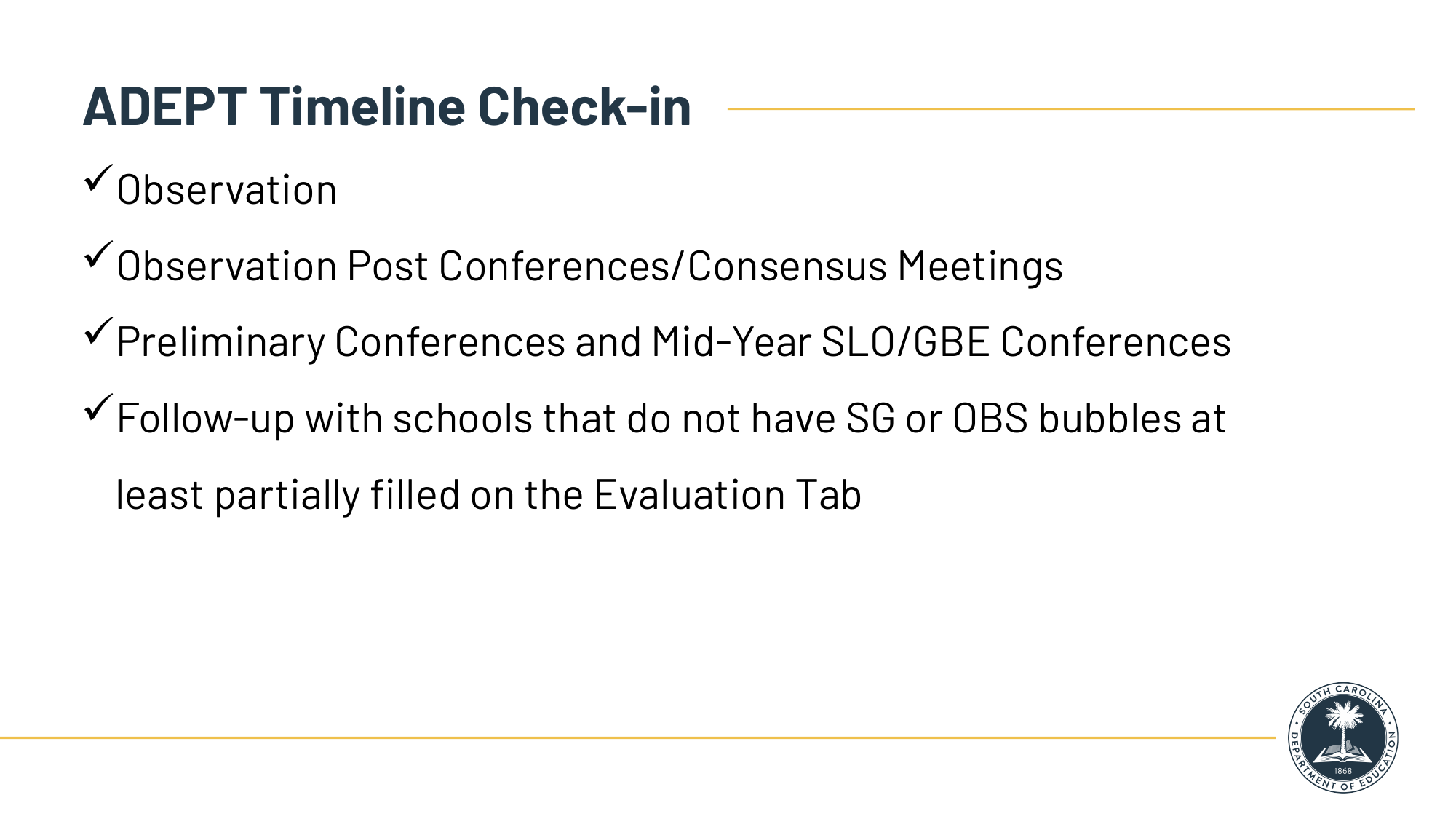

Observation
Observation Post Conferences/Consensus Meetings
Preliminary Conferences and Mid-Year SLO/GBE Conferences
Follow-up with schools that do not have SG or OBS bubbles at least partially filled on the Evaluation Tab
ADEPT Timeline Check-in